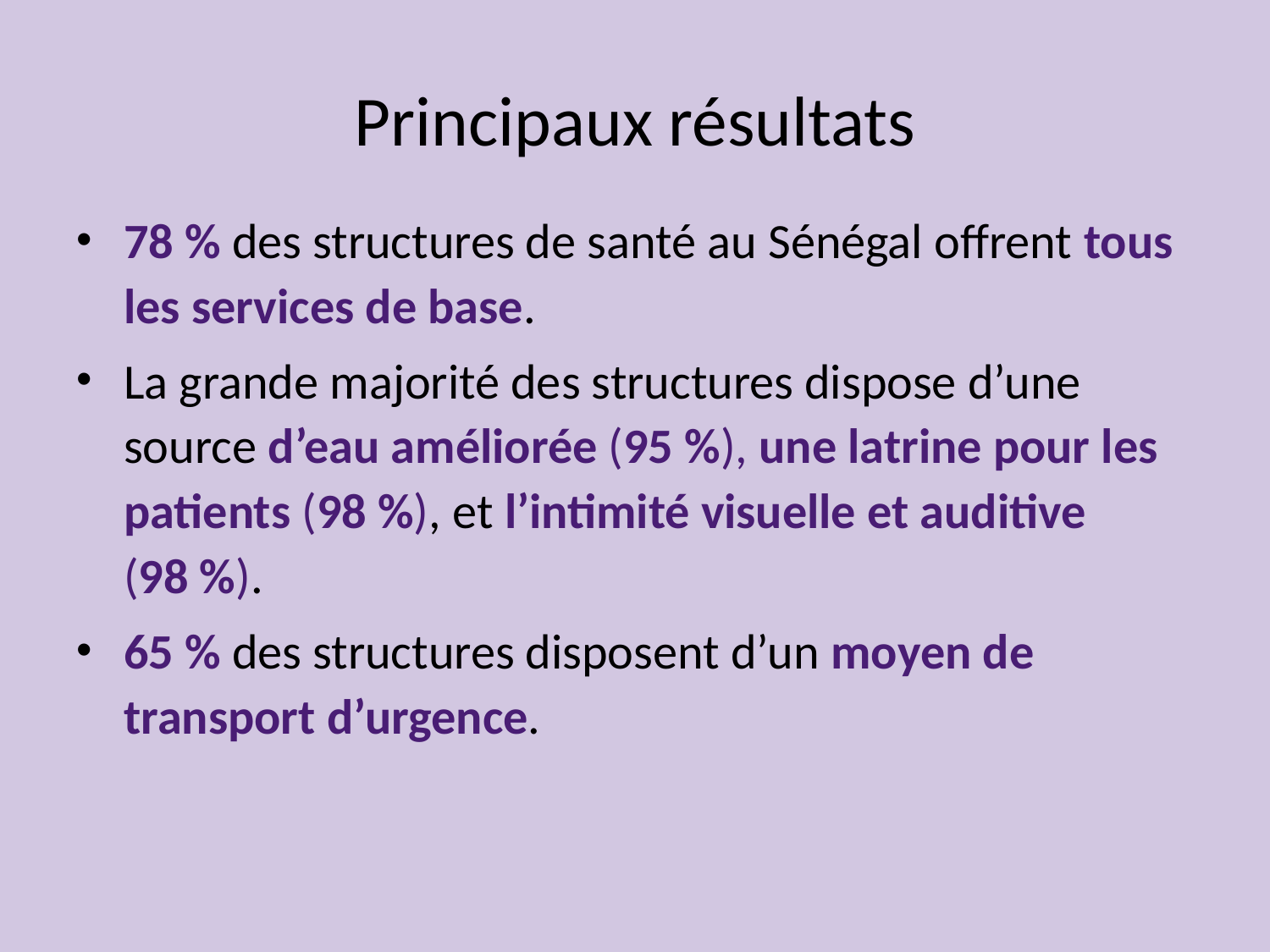

# Principaux résultats
78 % des structures de santé au Sénégal offrent tous les services de base.
La grande majorité des structures dispose d’une source d’eau améliorée (95 %), une latrine pour les patients (98 %), et l’intimité visuelle et auditive     (98 %).
65 % des structures disposent d’un moyen de transport d’urgence.